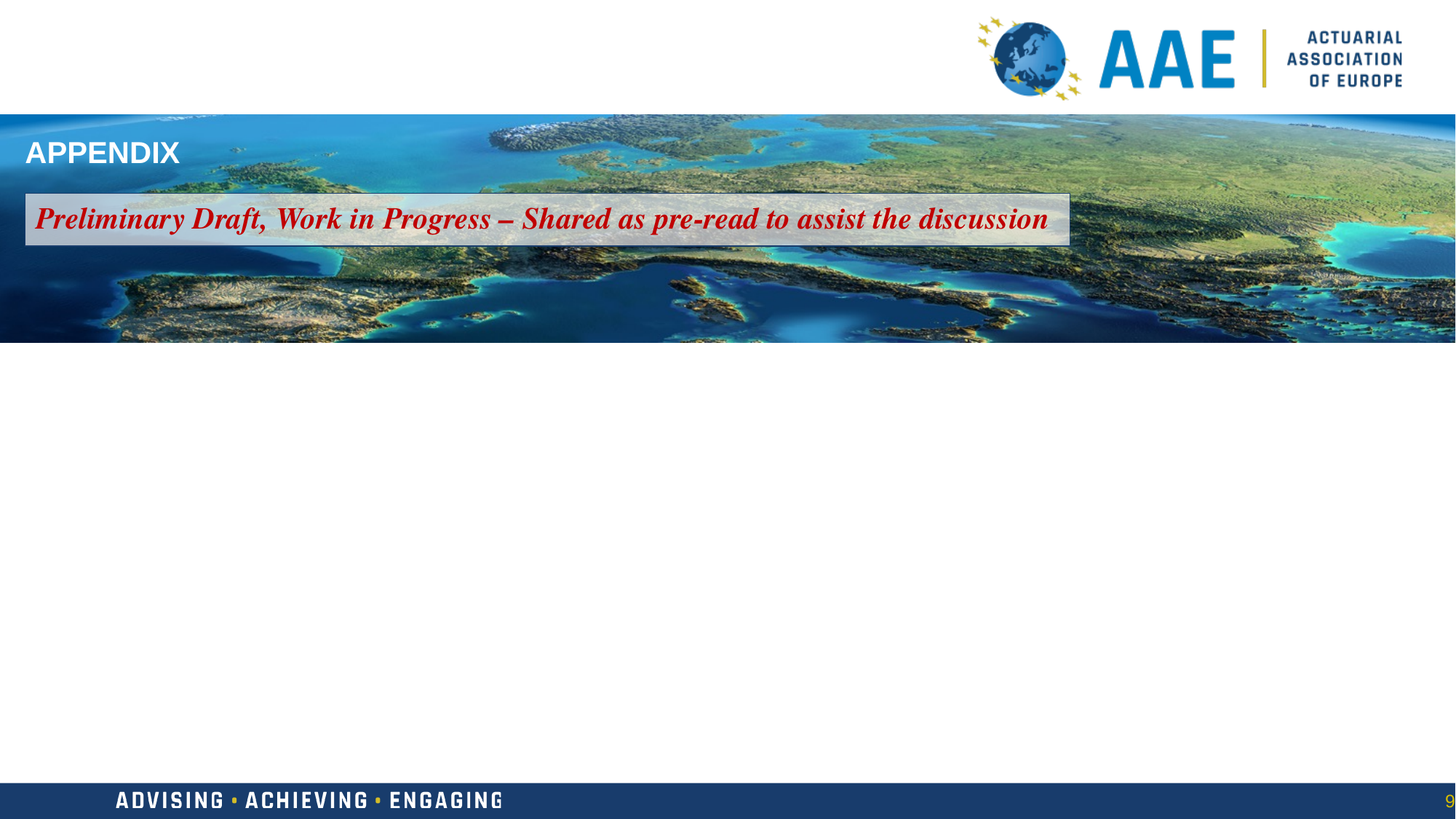

APPENDIX
Preliminary Draft, Work in Progress – Shared as pre-read to assist the discussion
9